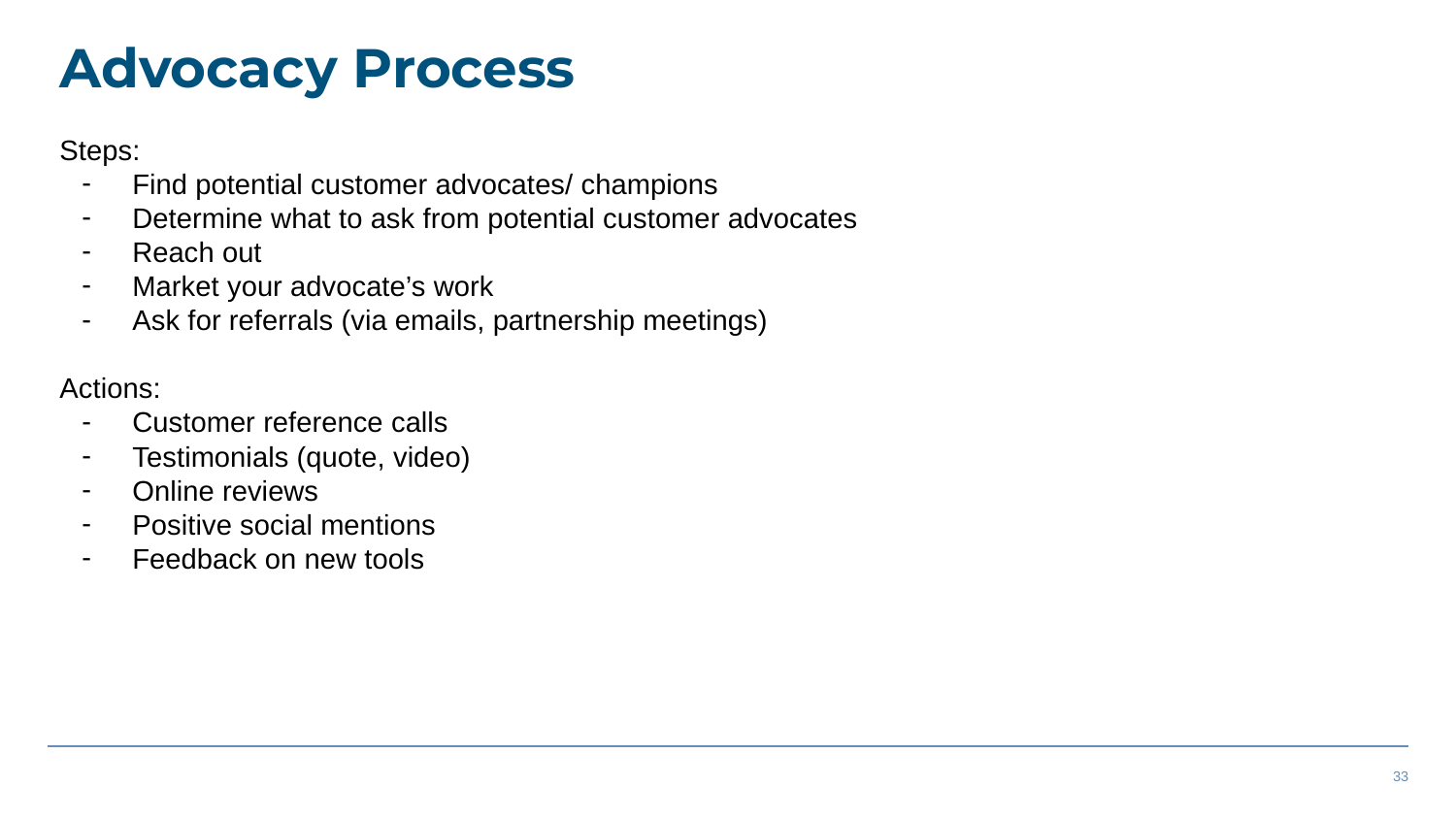

# Advocacy Process
Steps:
Find potential customer advocates/ champions
Determine what to ask from potential customer advocates
Reach out
Market your advocate’s work
Ask for referrals (via emails, partnership meetings)

Actions:
Customer reference calls
Testimonials (quote, video)
Online reviews
Positive social mentions
Feedback on new tools